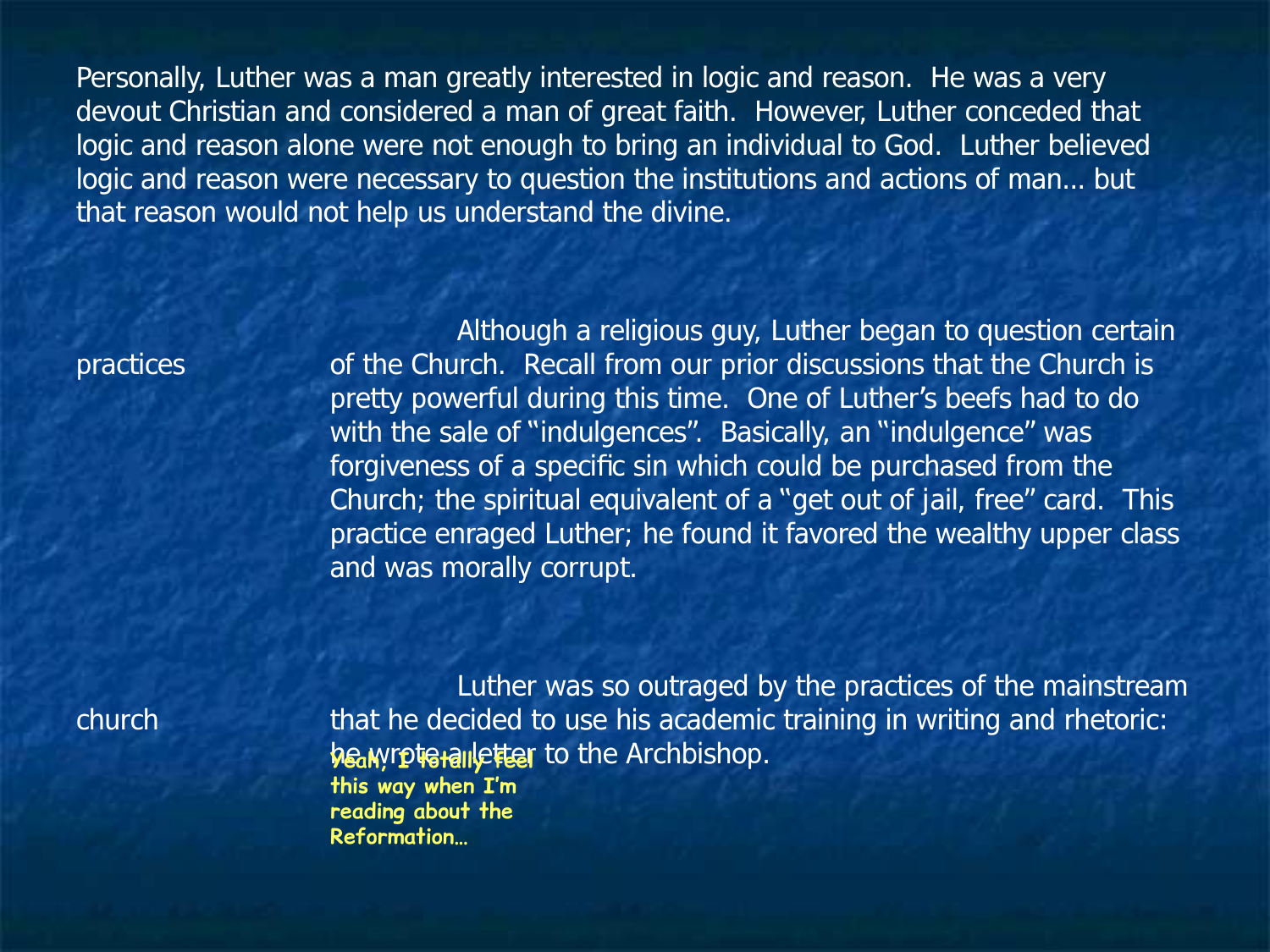

Personally, Luther was a man greatly interested in logic and reason.  He was a very devout Christian and considered a man of great faith.  However, Luther conceded that logic and reason alone were not enough to bring an individual to God.  Luther believed logic and reason were necessary to question the institutions and actions of man… but that reason would not help us understand the divine.

			Although a religious guy, Luther began to question certain practices 		of the Church.  Recall from our prior discussions that the Church is 		pretty powerful during this time.  One of Luther’s beefs had to do 		with the sale of “indulgences”.  Basically, an “indulgence” was 		forgiveness of a specific sin which could be purchased from the 		Church; the spiritual equivalent of a “get out of jail, free” card.  This 		practice enraged Luther; he found it favored the wealthy upper class 		and was morally corrupt.

			Luther was so outraged by the practices of the mainstream church 		that he decided to use his academic training in writing and rhetoric:  		he wrote a letter to the Archbishop.

Yeah, I totally feel this way when I’m reading about the Reformation…